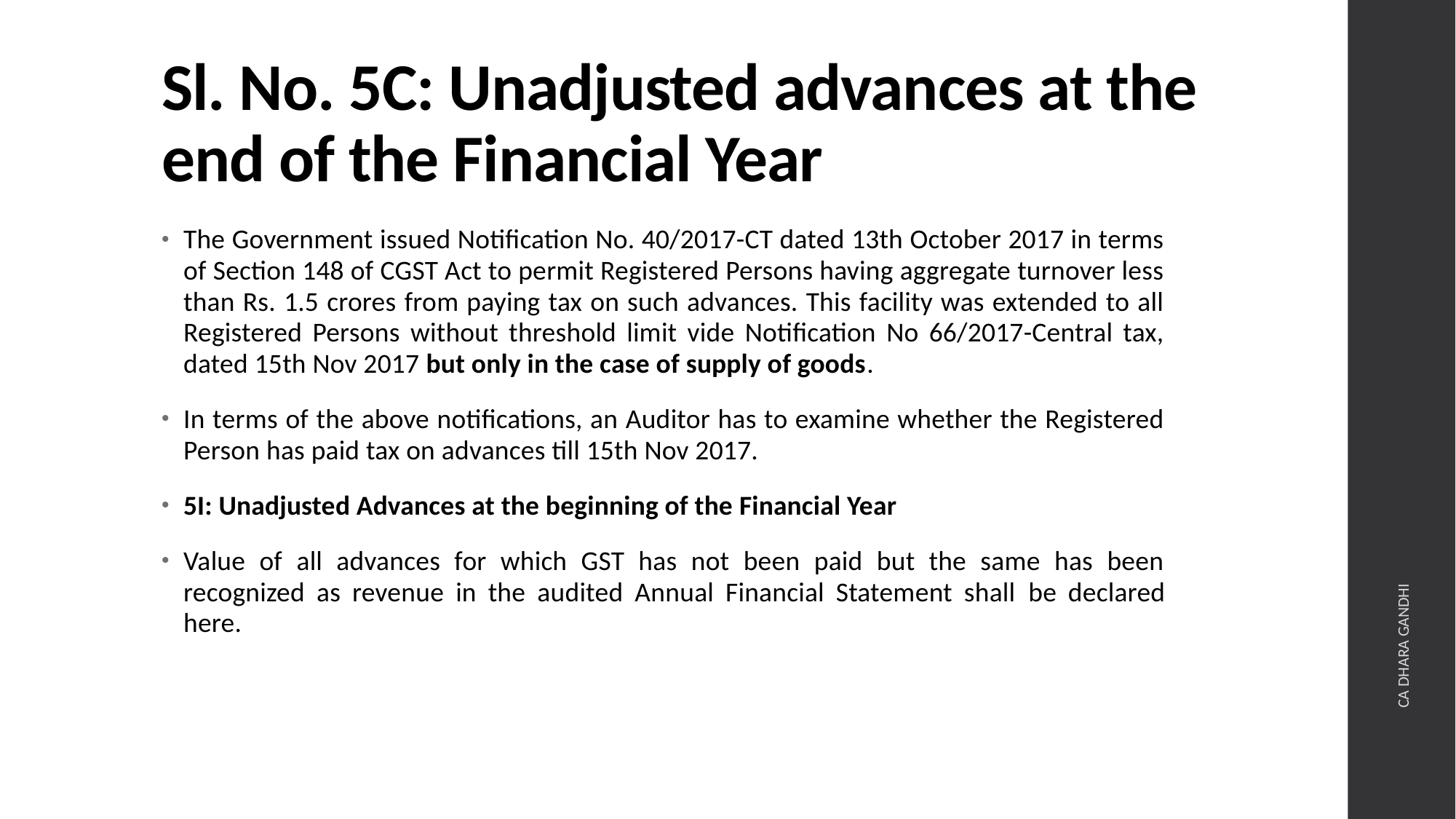

# Sl. No. 5C: Unadjusted advances at the end of the Financial Year
The Government issued Notification No. 40/2017-CT dated 13th October 2017 in terms of Section 148 of CGST Act to permit Registered Persons having aggregate turnover less than Rs. 1.5 crores from paying tax on such advances. This facility was extended to all Registered Persons without threshold limit vide Notification No 66/2017-Central tax, dated 15th Nov 2017 but only in the case of supply of goods.
In terms of the above notifications, an Auditor has to examine whether the Registered Person has paid tax on advances till 15th Nov 2017.
5I: Unadjusted Advances at the beginning of the Financial Year
Value of all advances for which GST has not been paid but the same has been recognized as revenue in the audited Annual Financial Statement shall be declared here.
CA DHARA GANDHI